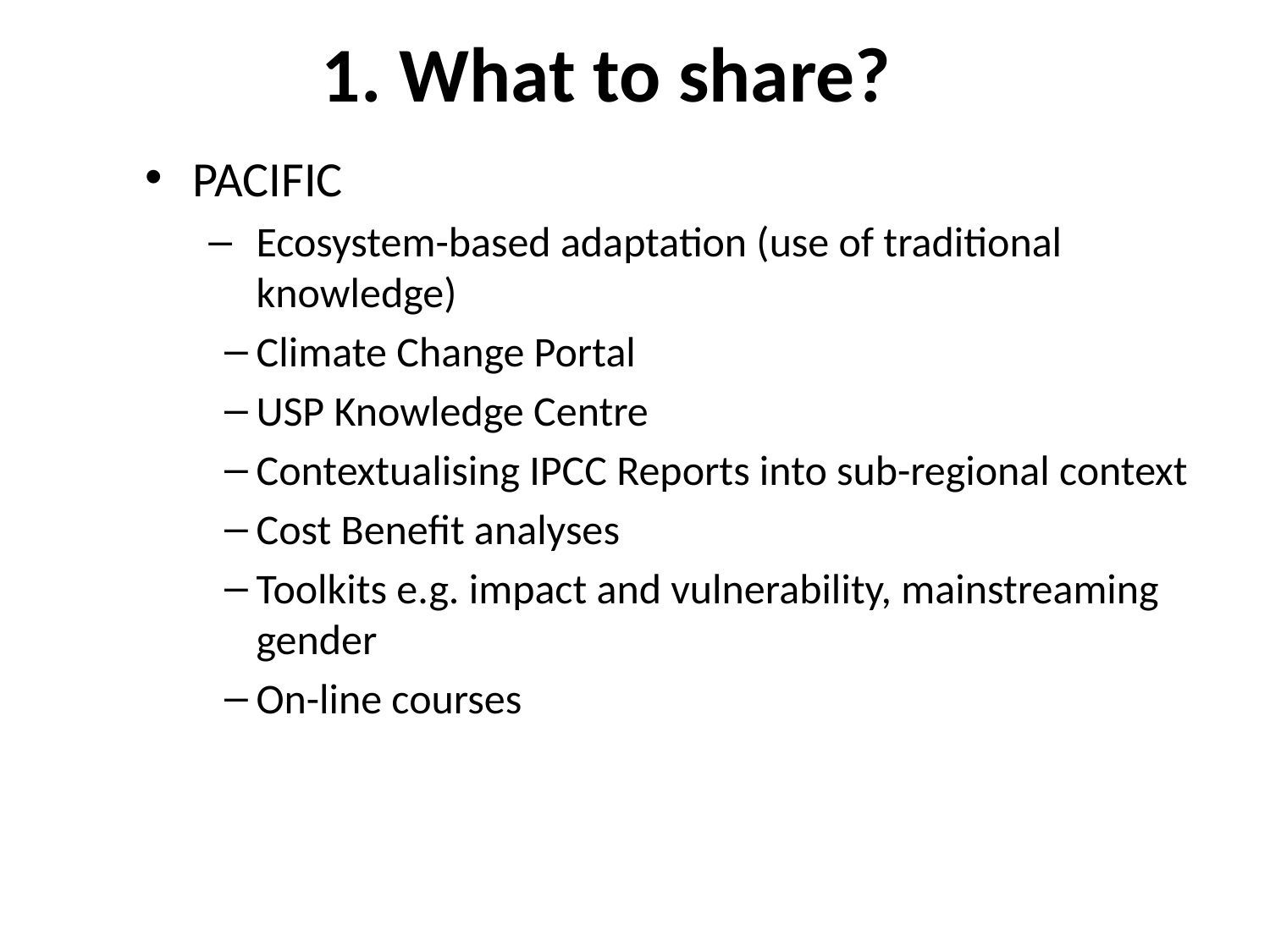

# 1. What to share?
PACIFIC
Ecosystem-based adaptation (use of traditional knowledge)
Climate Change Portal
USP Knowledge Centre
Contextualising IPCC Reports into sub-regional context
Cost Benefit analyses
Toolkits e.g. impact and vulnerability, mainstreaming gender
On-line courses